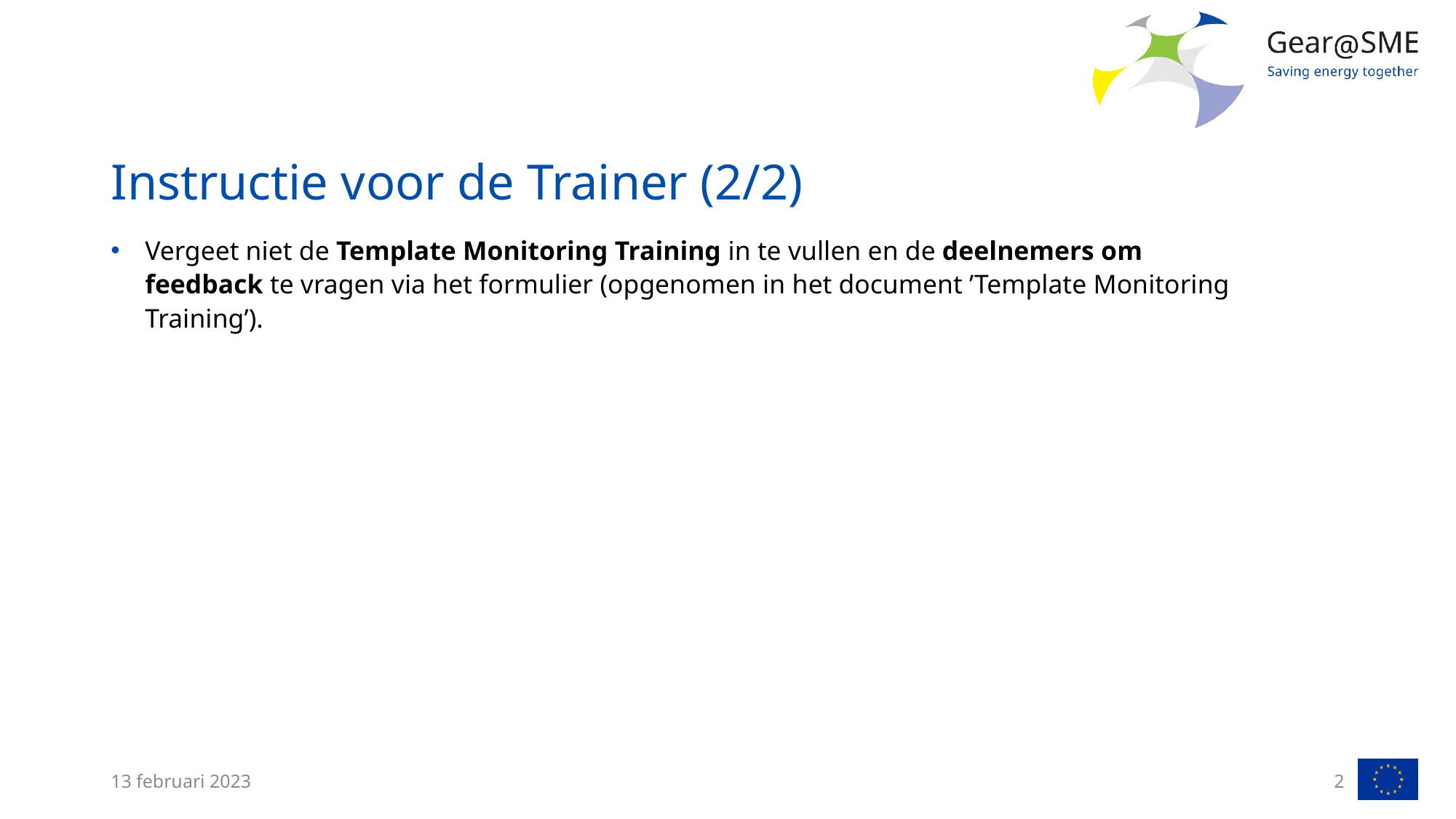

# Instructie voor de Trainer (2/2)
Vergeet niet de Template Monitoring Training in te vullen en de deelnemers om feedback te vragen via het formulier (opgenomen in het document ’Template Monitoring Training’).
13 februari 2023
2